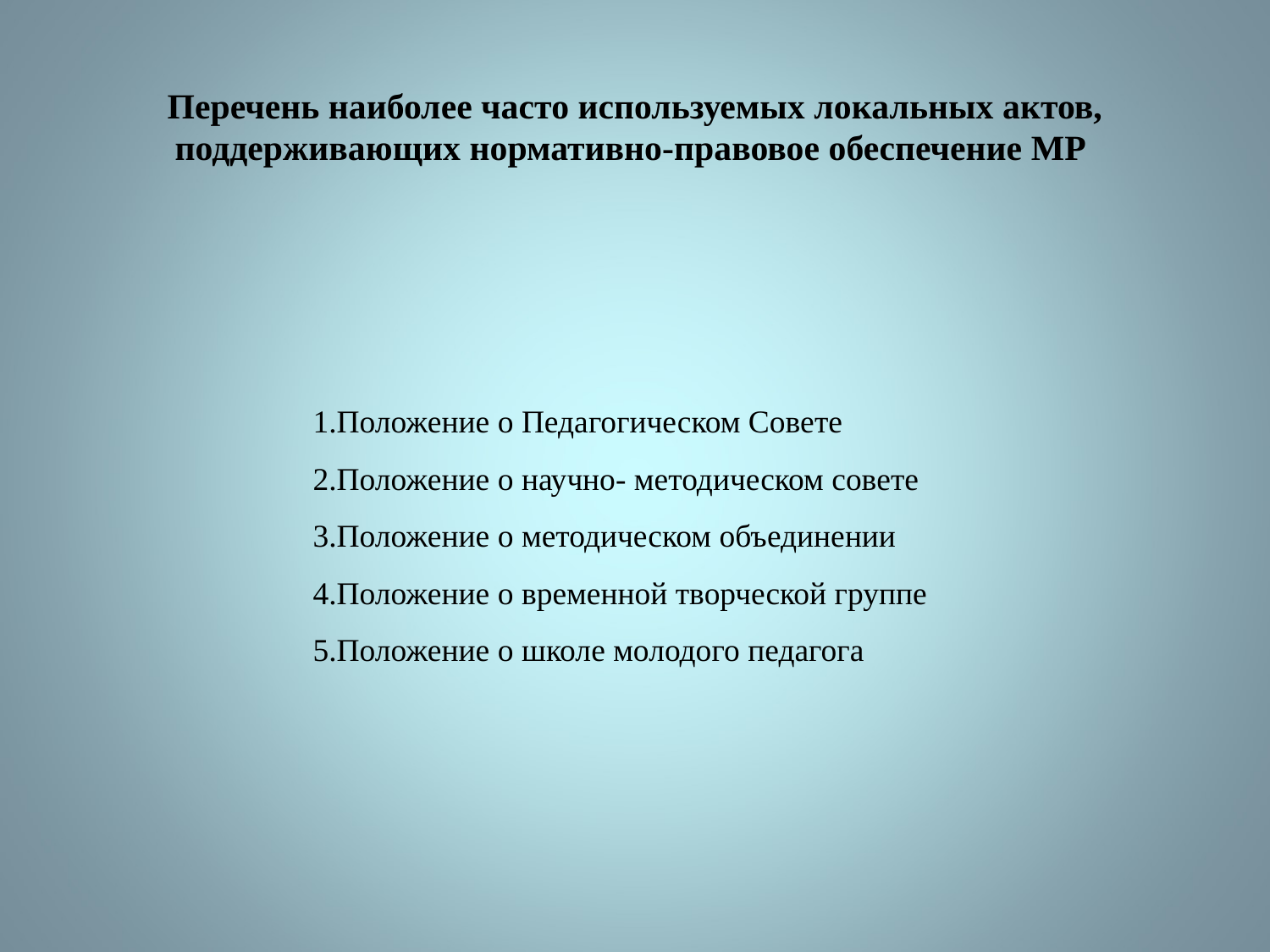

# Перечень наиболее часто используемых локальных актов, поддерживающих нормативно-правовое обеспечение MP
Положение о Педагогическом Совете
Положение о научно- методическом совете
Положение о методическом объединении
Положение о временной творческой группе
Положение о школе молодого педагога